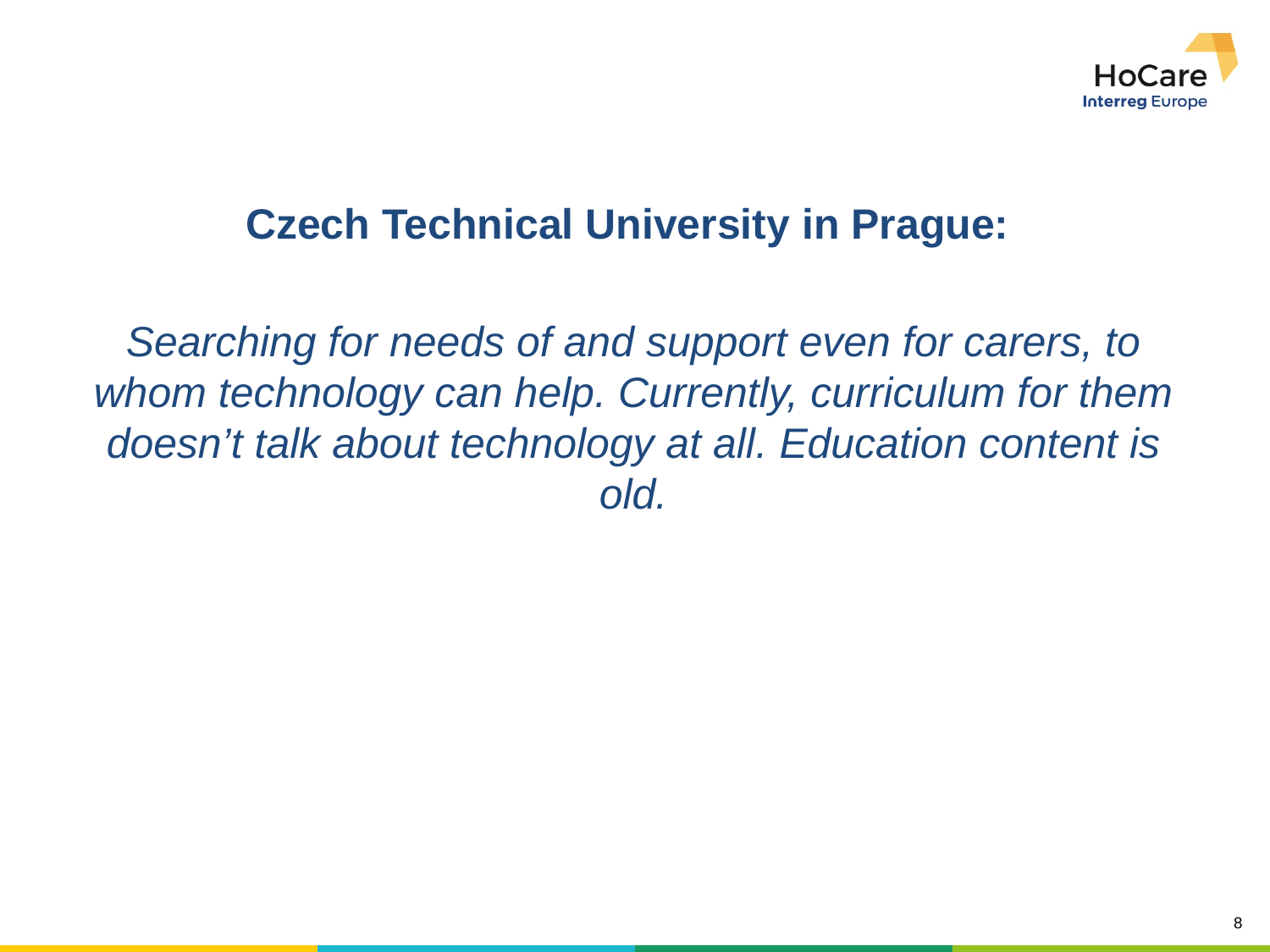

#
Czech Technical University in Prague:

Searching for needs of and support even for carers, to whom technology can help. Currently, curriculum for them doesn’t talk about technology at all. Education content is old.